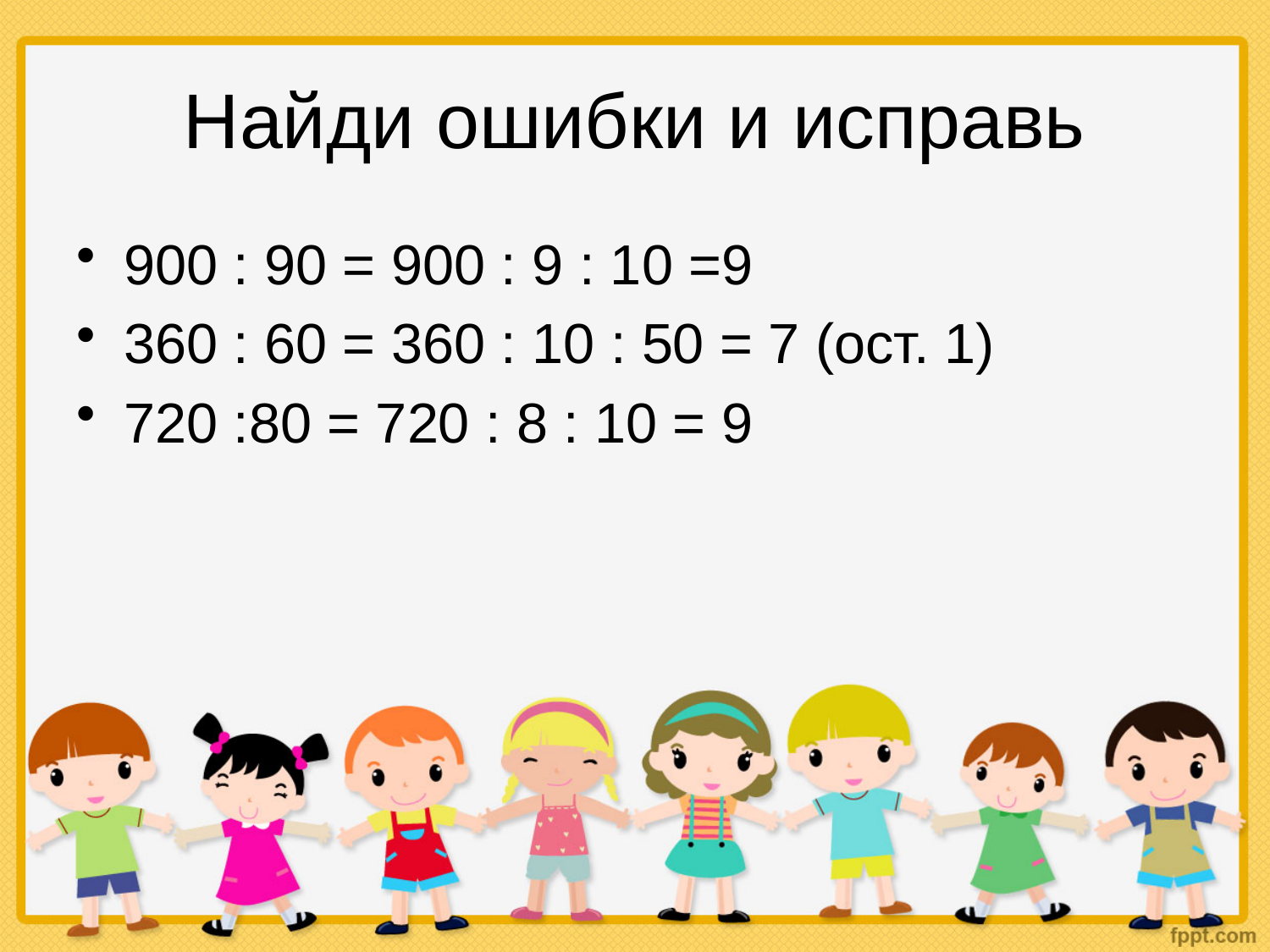

# Найди ошибки и исправь
900 : 90 = 900 : 9 : 10 =9
360 : 60 = 360 : 10 : 50 = 7 (ост. 1)
720 :80 = 720 : 8 : 10 = 9